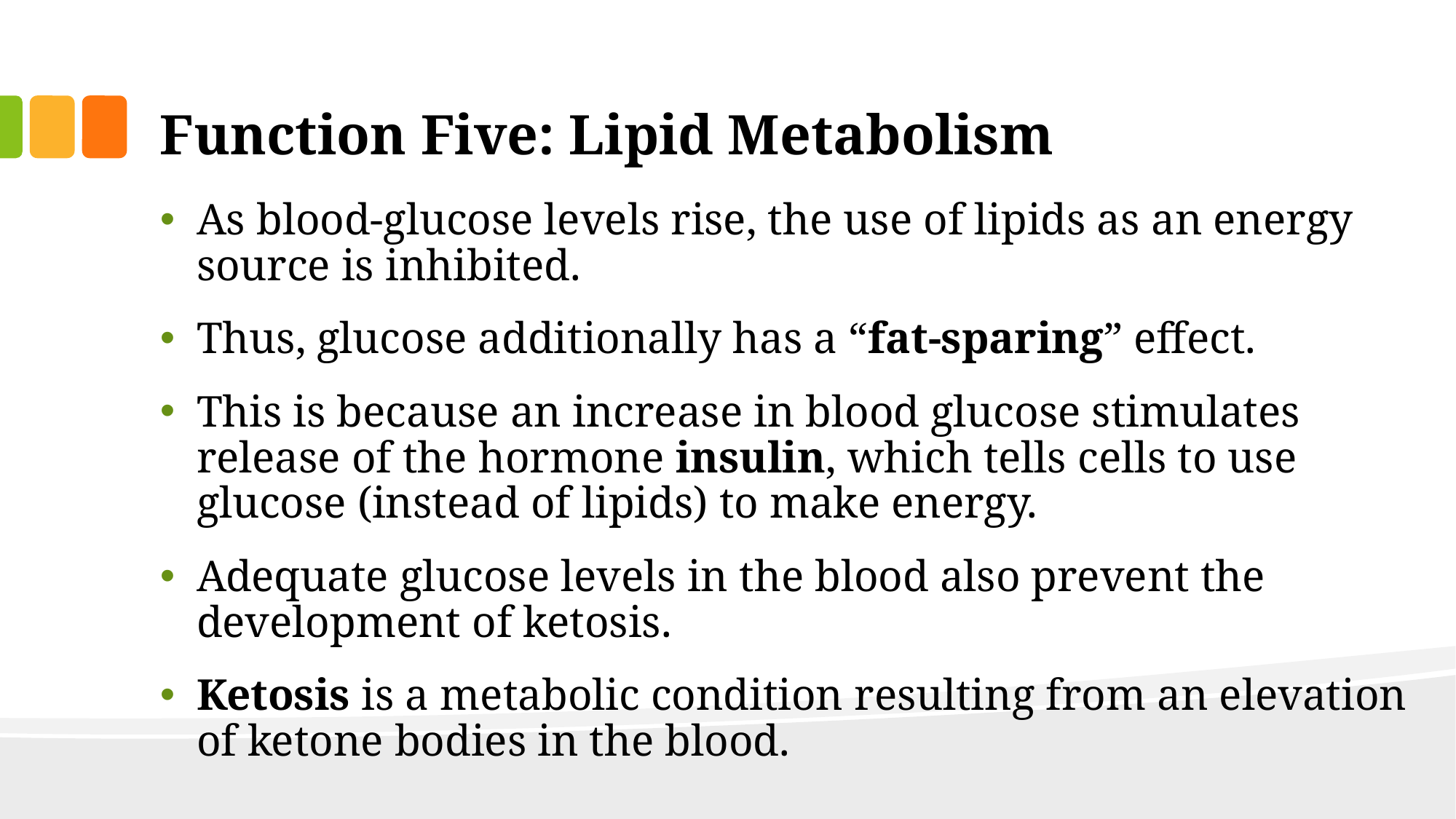

# Function Five: Lipid Metabolism
As blood-glucose levels rise, the use of lipids as an energy source is inhibited.
Thus, glucose additionally has a “fat-sparing” effect.
This is because an increase in blood glucose stimulates release of the hormone insulin, which tells cells to use glucose (instead of lipids) to make energy.
Adequate glucose levels in the blood also prevent the development of ketosis.
Ketosis is a metabolic condition resulting from an elevation of ketone bodies in the blood.